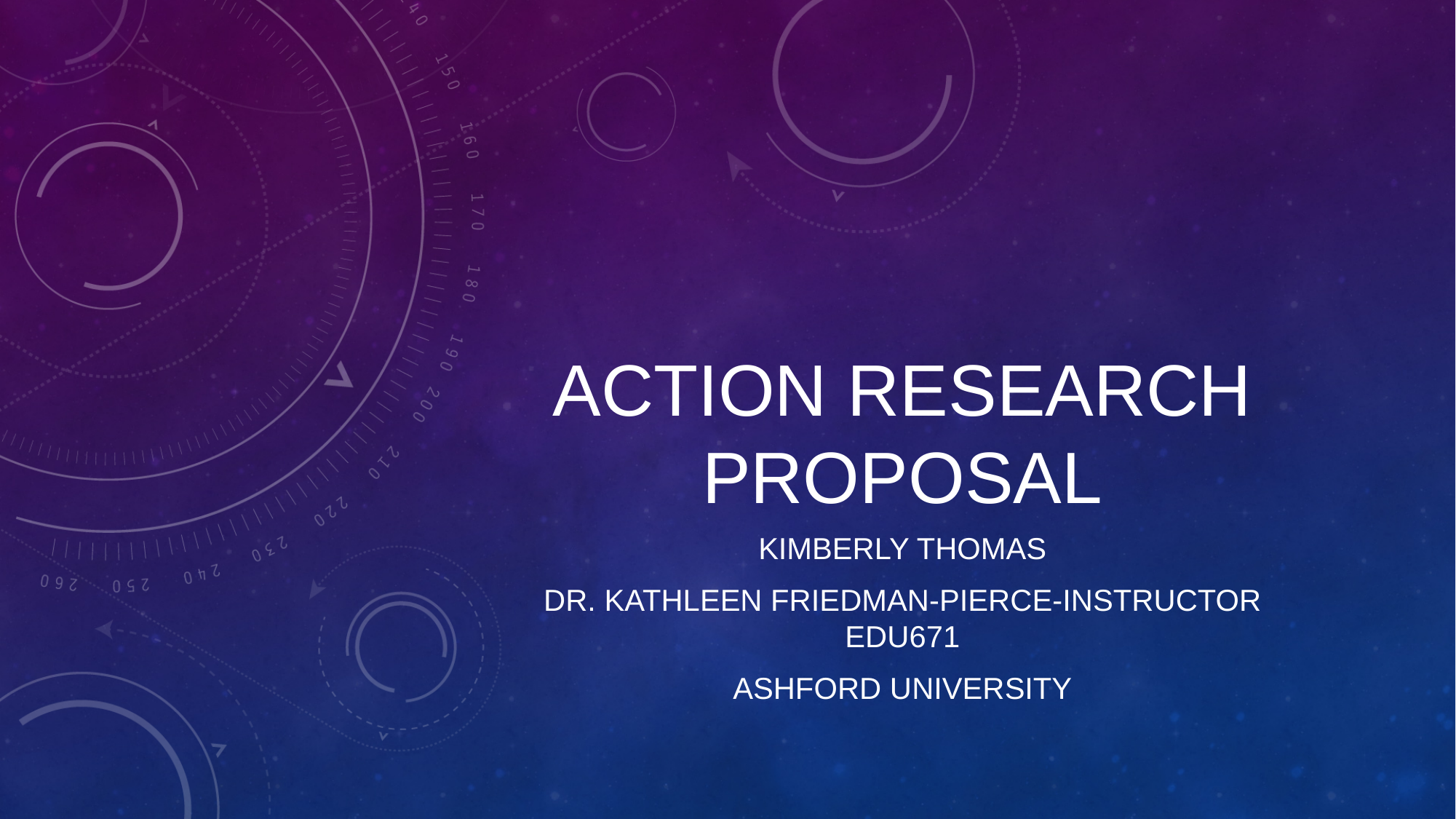

# Action Research Proposal
Kimberly Thomas
Dr. Kathleen Friedman-Pierce-Instructor EDU671
Ashford University